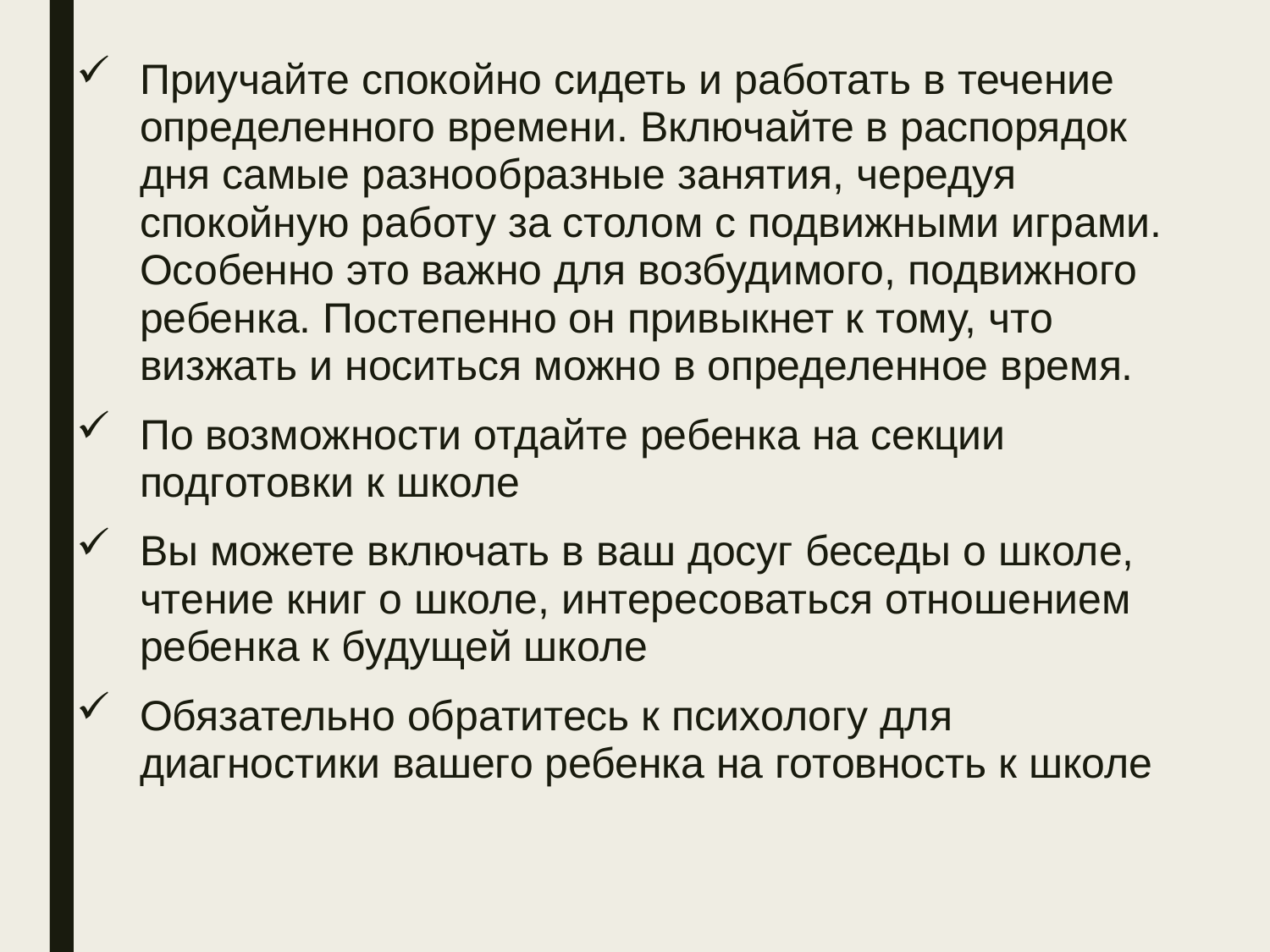

Приучайте спокойно сидеть и работать в течение определенного времени. Включайте в распорядок дня самые разнообразные занятия, чередуя спокойную работу за столом с подвижными играми. Особенно это важно для возбудимого, подвижного ребенка. Постепенно он привыкнет к тому, что визжать и носиться можно в определенное время.
По возможности отдайте ребенка на секции подготовки к школе
Вы можете включать в ваш досуг беседы о школе, чтение книг о школе, интересоваться отношением ребенка к будущей школе
Обязательно обратитесь к психологу для диагностики вашего ребенка на готовность к школе